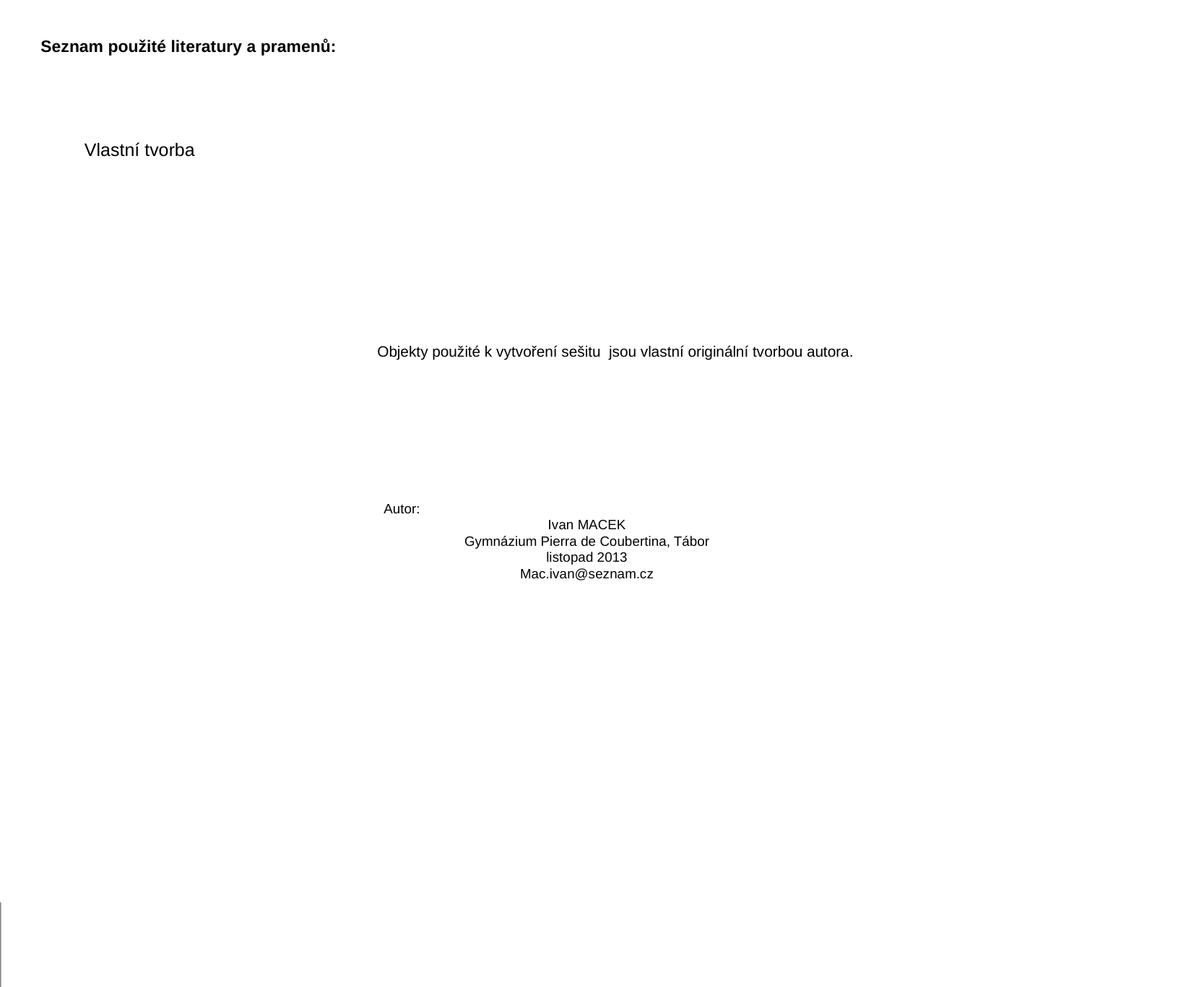

Seznam použité literatury a pramenů:

Vlastní tvorba

Objekty použité k vytvoření sešitu  jsou vlastní originální tvorbou autora.
Autor:
Ivan MACEK
Gymnázium Pierra de Coubertina, Tábor
listopad 2013
Mac.ivan@seznam.cz